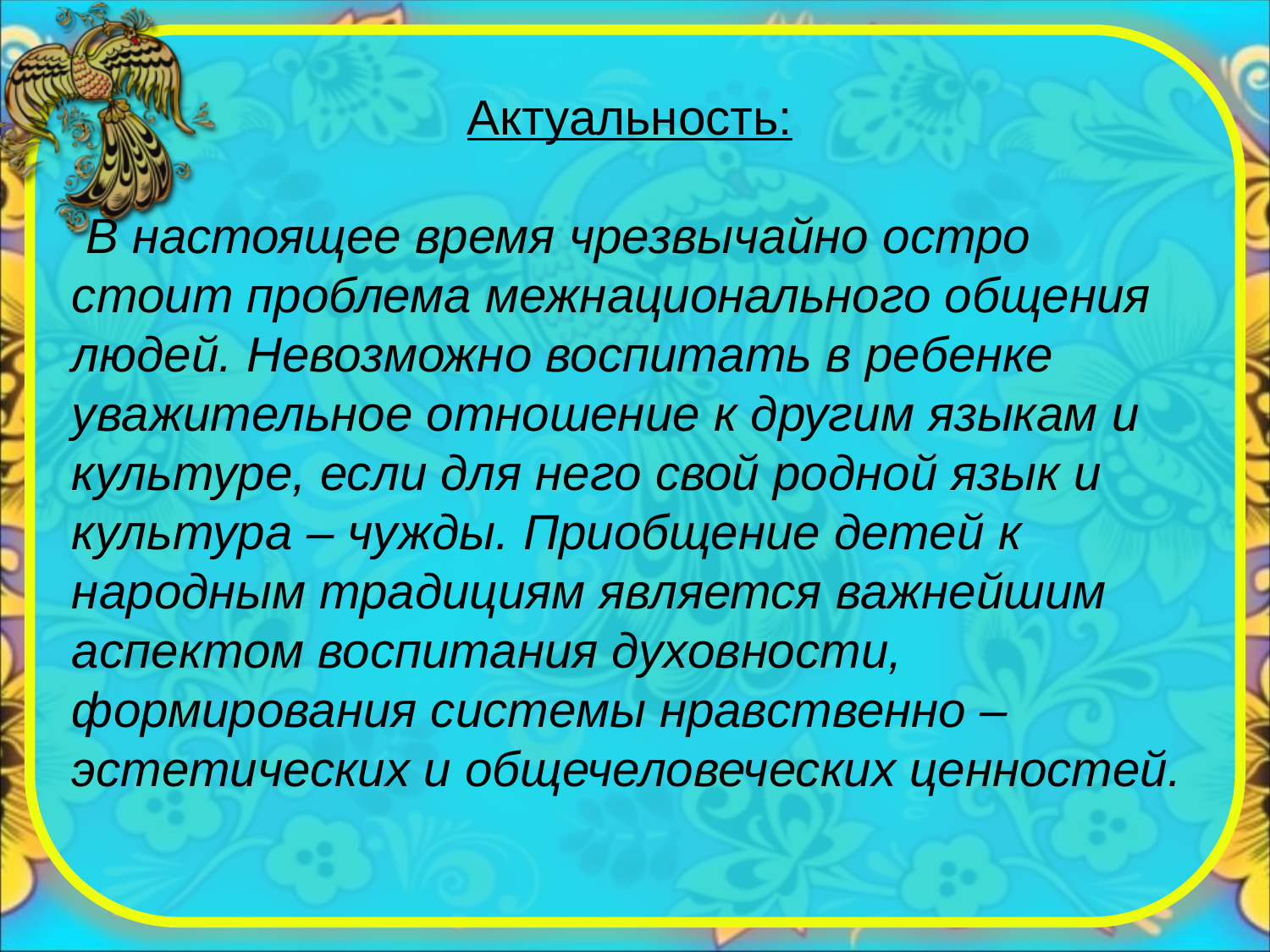

Актуальность:

 В настоящее время чрезвычайно остро стоит проблема межнационального общения людей. Невозможно воспитать в ребенке уважительное отношение к другим языкам и культуре, если для него свой родной язык и культура – чужды. Приобщение детей к народным традициям является важнейшим аспектом воспитания духовности, формирования системы нравственно – эстетических и общечеловеческих ценностей.